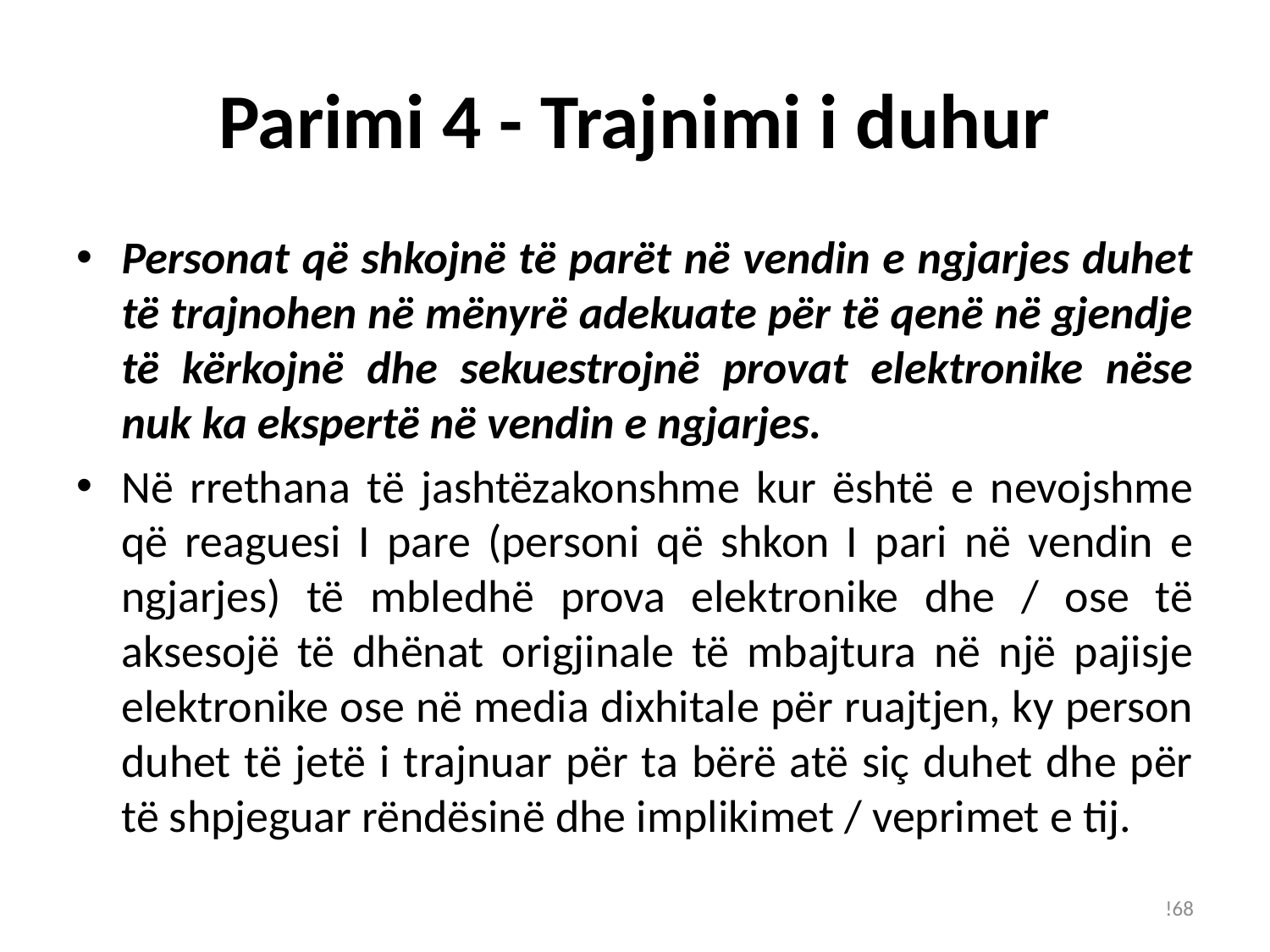

# Parimi 4 - Trajnimi i duhur
Personat që shkojnë të parët në vendin e ngjarjes duhet të trajnohen në mënyrë adekuate për të qenë në gjendje të kërkojnë dhe sekuestrojnë provat elektronike nëse nuk ka ekspertë në vendin e ngjarjes.
Në rrethana të jashtëzakonshme kur është e nevojshme që reaguesi I pare (personi që shkon I pari në vendin e ngjarjes) të mbledhë prova elektronike dhe / ose të aksesojë të dhënat origjinale të mbajtura në një pajisje elektronike ose në media dixhitale për ruajtjen, ky person duhet të jetë i trajnuar për ta bërë atë siç duhet dhe për të shpjeguar rëndësinë dhe implikimet / veprimet e tij.

!68